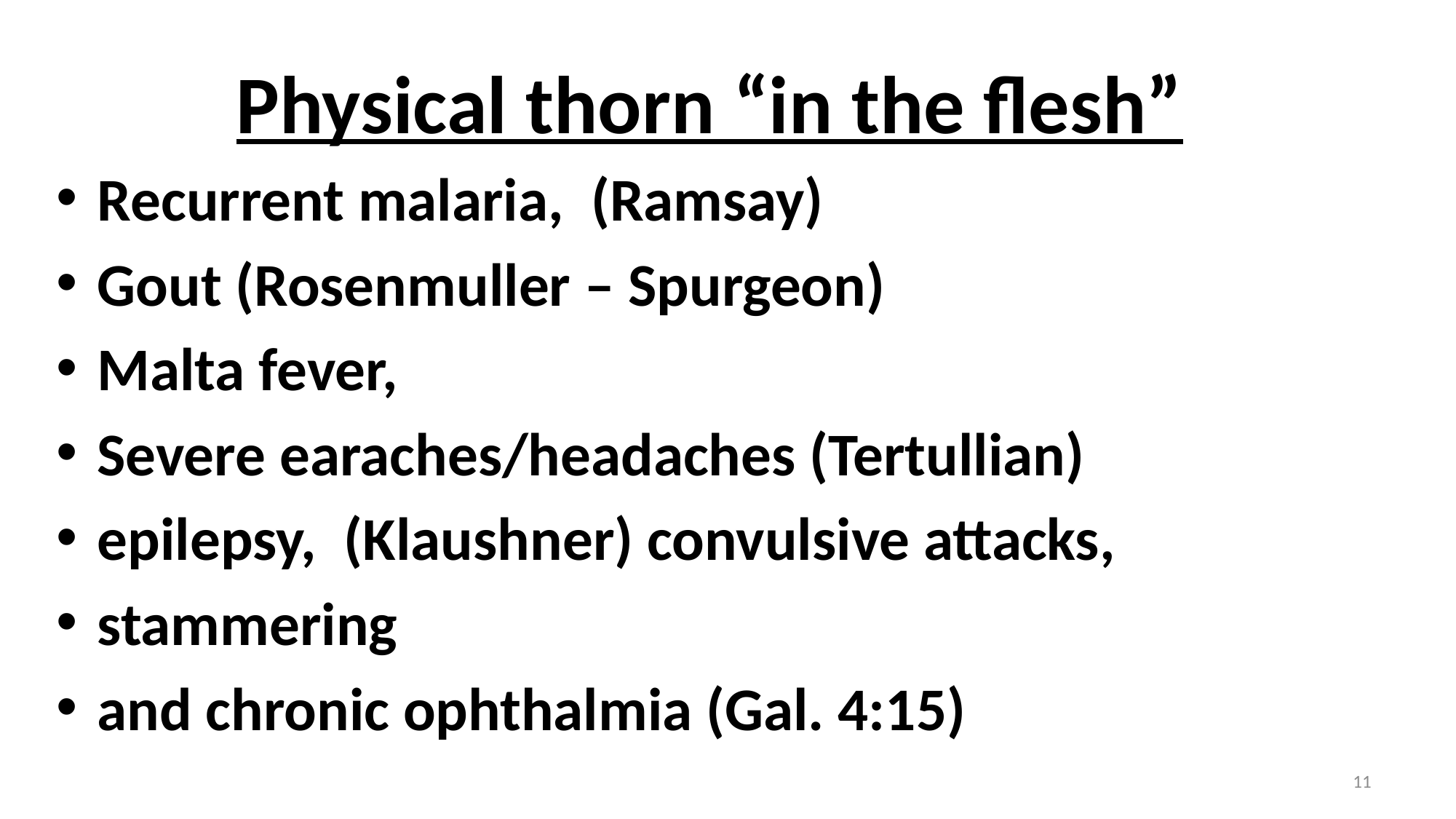

# Physical thorn “in the flesh””
Recurrent malaria,  (Ramsay)
Gout (Rosenmuller – Spurgeon)
Malta fever,
Severe earaches/headaches (Tertullian)
epilepsy,  (Klaushner) convulsive attacks,
stammering
and chronic ophthalmia (Gal. 4:15)
11